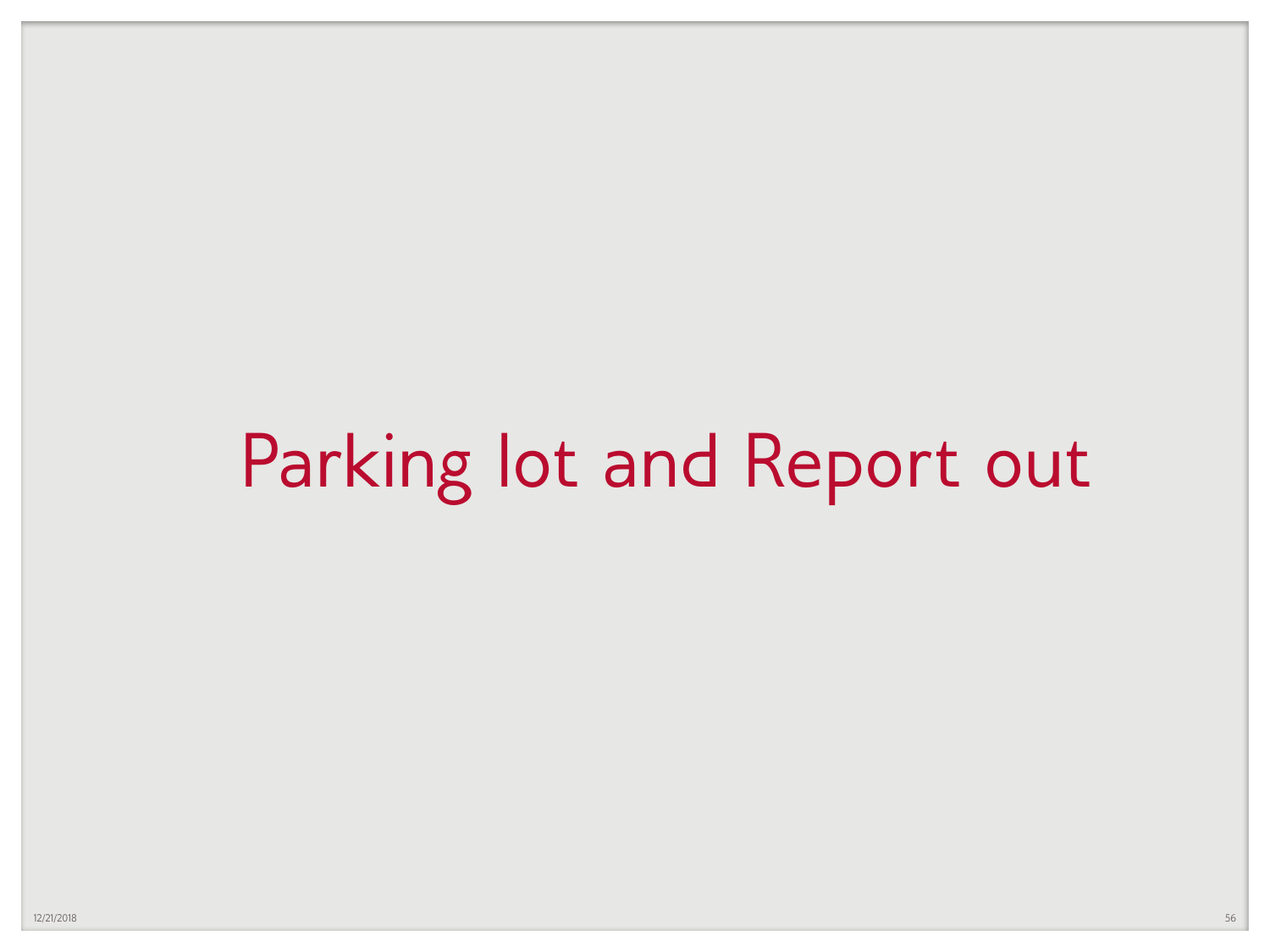

# Parking lot and Report out
12/21/2018
56